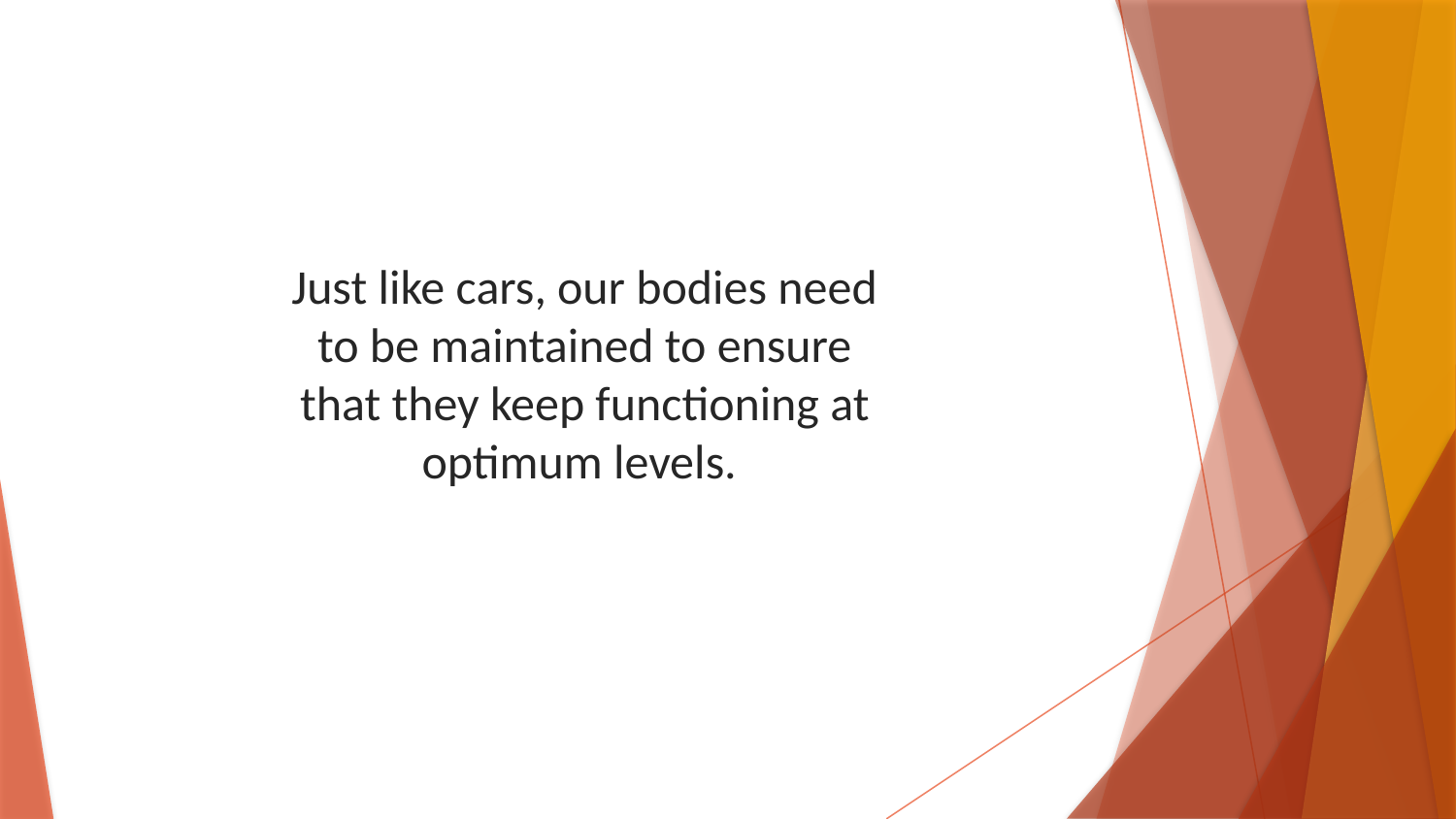

Just like cars, our bodies need to be maintained to ensure that they keep functioning at optimum levels.